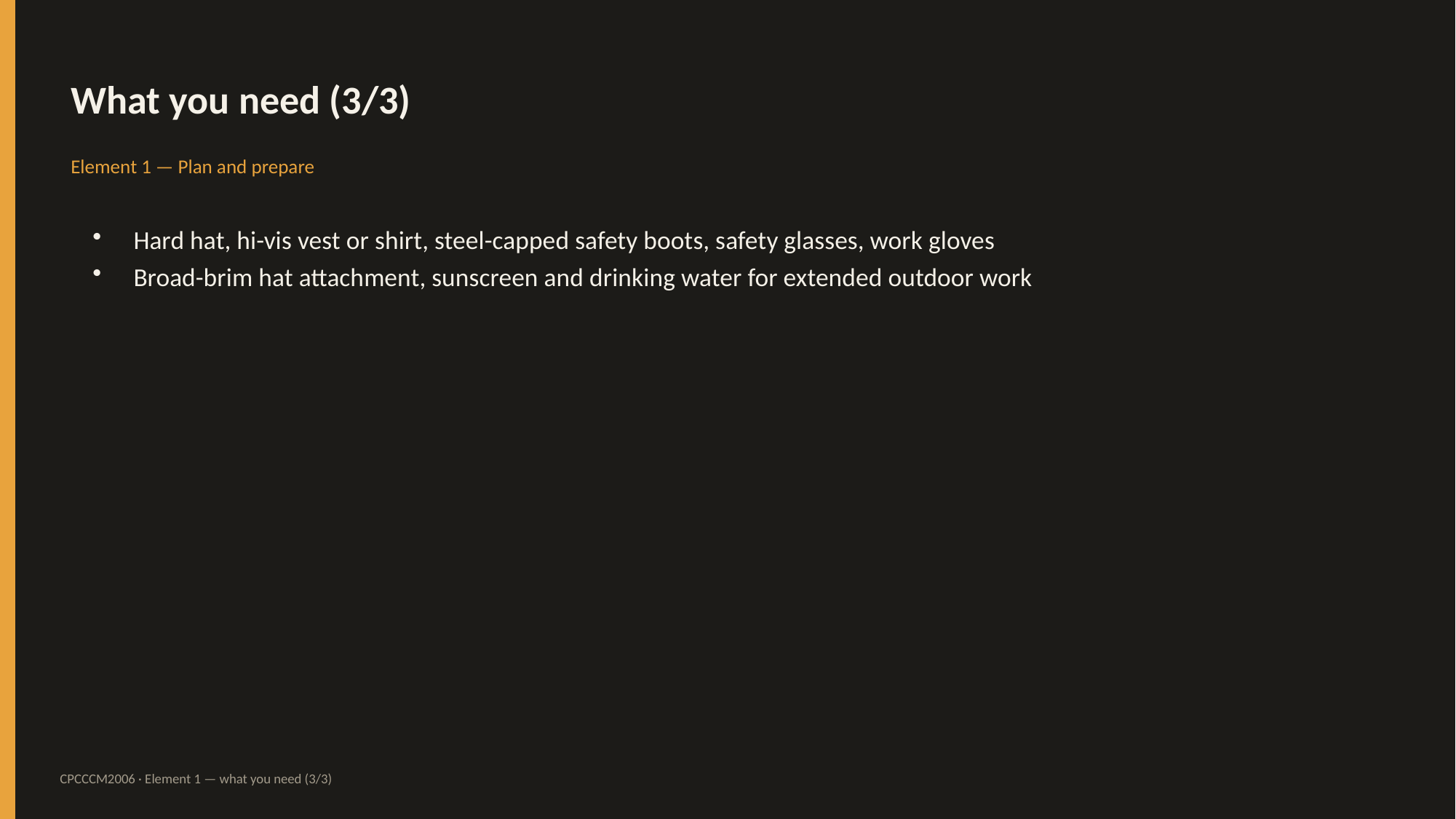

What you need (3/3)
Element 1 — Plan and prepare
Hard hat, hi-vis vest or shirt, steel-capped safety boots, safety glasses, work gloves
Broad-brim hat attachment, sunscreen and drinking water for extended outdoor work
CPCCCM2006 · Element 1 — what you need (3/3)